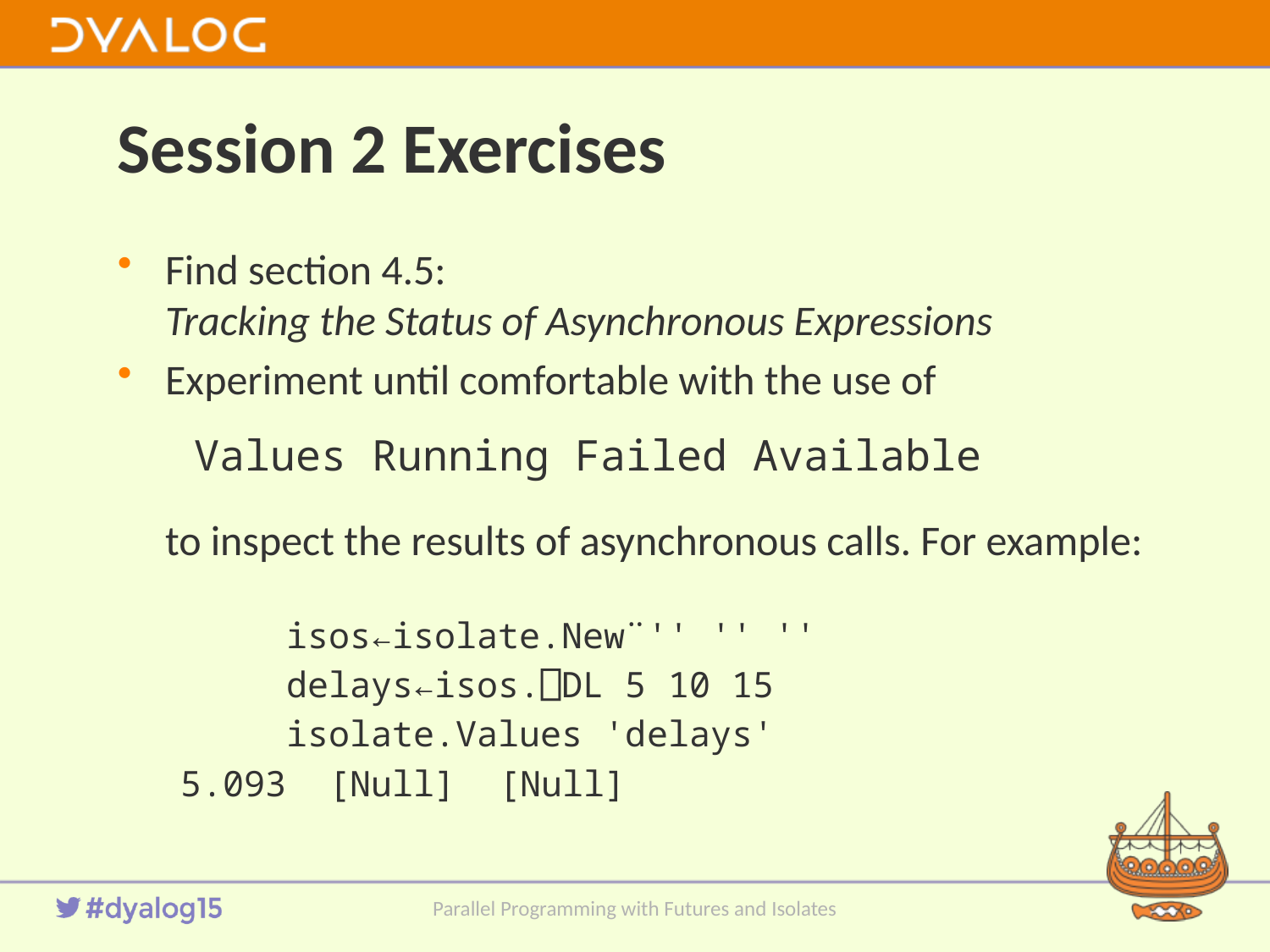

# Session 2 Exercises
Find section 4.5:
Tracking the Status of Asynchronous Expressions
Experiment until comfortable with the use of
      Values Running Failed Available
to inspect the results of asynchronous calls. For example:
        isos←isolate.New¨'' '' ''
        delays←isos.⎕DL 5 10 15
        isolate.Values 'delays'
   5.093  [Null]  [Null]
Parallel Programming with Futures and Isolates